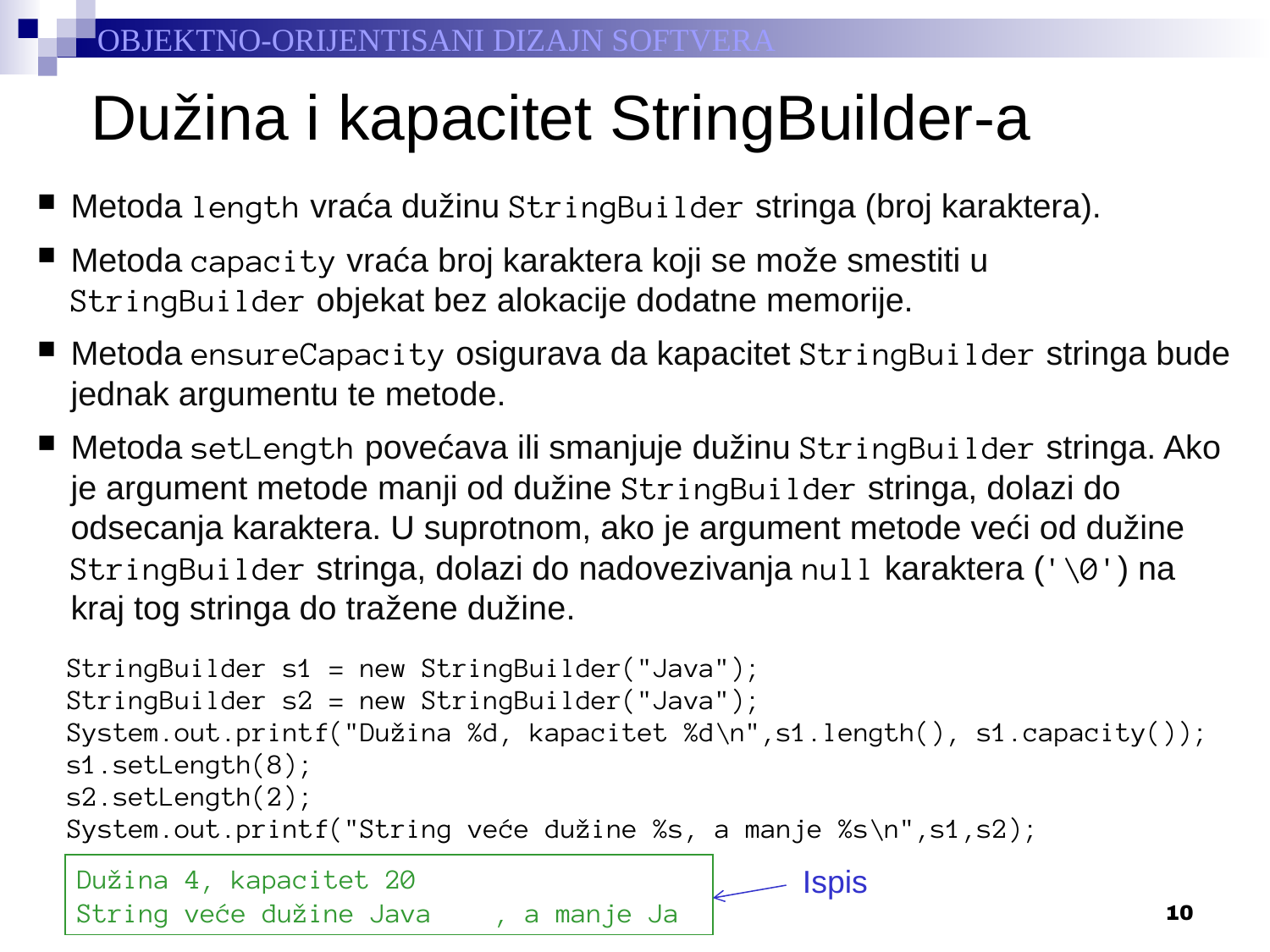

# Dužina i kapacitet StringBuilder-a
Metoda length vraća dužinu StringBuilder stringa (broj karaktera).
Metoda capacity vraća broj karaktera koji se može smestiti u StringBuilder objekat bez alokacije dodatne memorije.
Metoda ensureCapacity osigurava da kapacitet StringBuilder stringa bude jednak argumentu te metode.
Metoda setLength povećava ili smanjuje dužinu StringBuilder stringa. Ako je argument metode manji od dužine StringBuilder stringa, dolazi do odsecanja karaktera. U suprotnom, ako je argument metode veći od dužine StringBuilder stringa, dolazi do nadovezivanja null karaktera ('\0') na kraj tog stringa do tražene dužine.
StringBuilder s1 = new StringBuilder("Java");
StringBuilder s2 = new StringBuilder("Java");
System.out.printf("Dužina %d, kapacitet %d\n",s1.length(), s1.capacity());
s1.setLength(8);
s2.setLength(2);
System.out.printf("String veće dužine %s, a manje %s\n",s1,s2);
Ispis
Dužina 4, kapacitet 20
String veće dužine Java    , a manje Ja
10